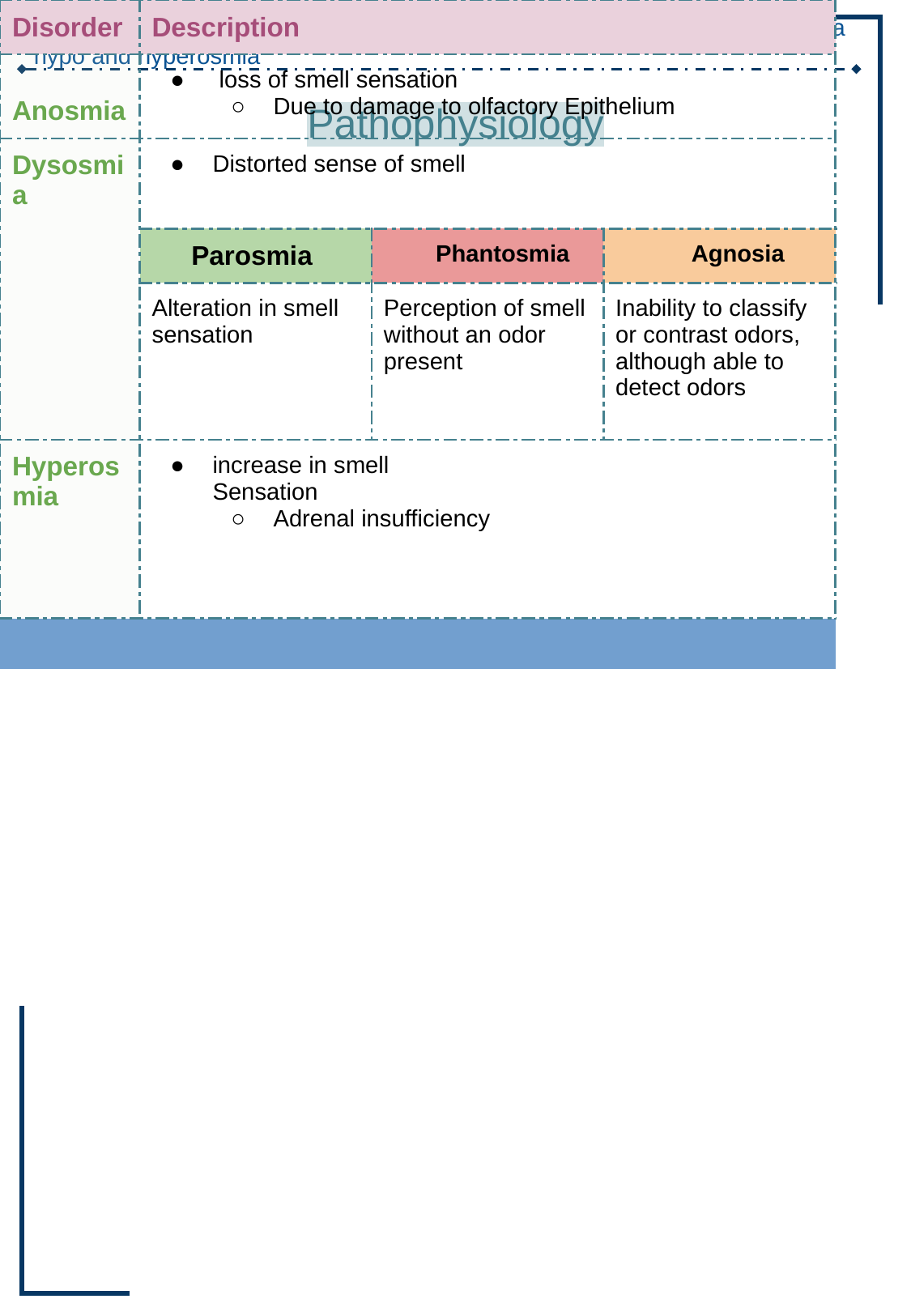

Pathophysiology

| Disorder | Description |  |  |
| --- | --- | --- | --- |
| Anosmia | loss of smell sensation Due to damage to olfactory Epithelium |  |  |
| Dysosmia | Distorted sense of smell |  |  |
|  | Parosmia | Phantosmia | Agnosia |
|  | Alteration in smell sensation | Perception of smell without an odor present | Inability to classify or contrast odors, although able to detect odors |
| Hyperosmia | increase in smell Sensation Adrenal insufficiency |  |  |
|  |  |  |  |
|  |  |  |  |
| Hyposomia | decreased smell Sensation Vitamin A deficiency |  |  |